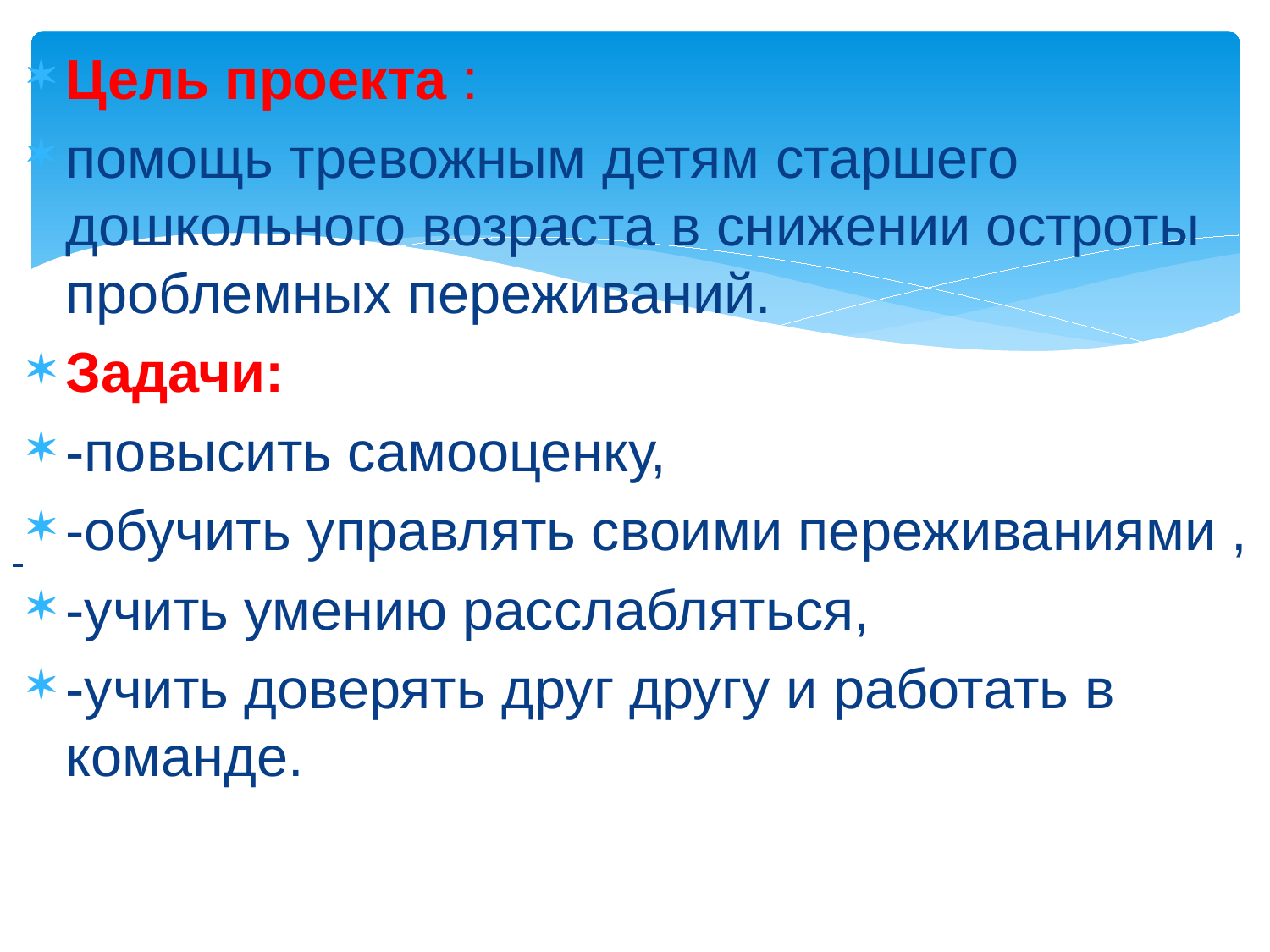

Цель проекта :
помощь тревожным детям старшего дошкольного возраста в снижении остроты проблемных переживаний.
Задачи:
-повысить самооценку,
-обучить управлять своими переживаниями ,
-учить умению расслабляться,
-учить доверять друг другу и работать в команде.